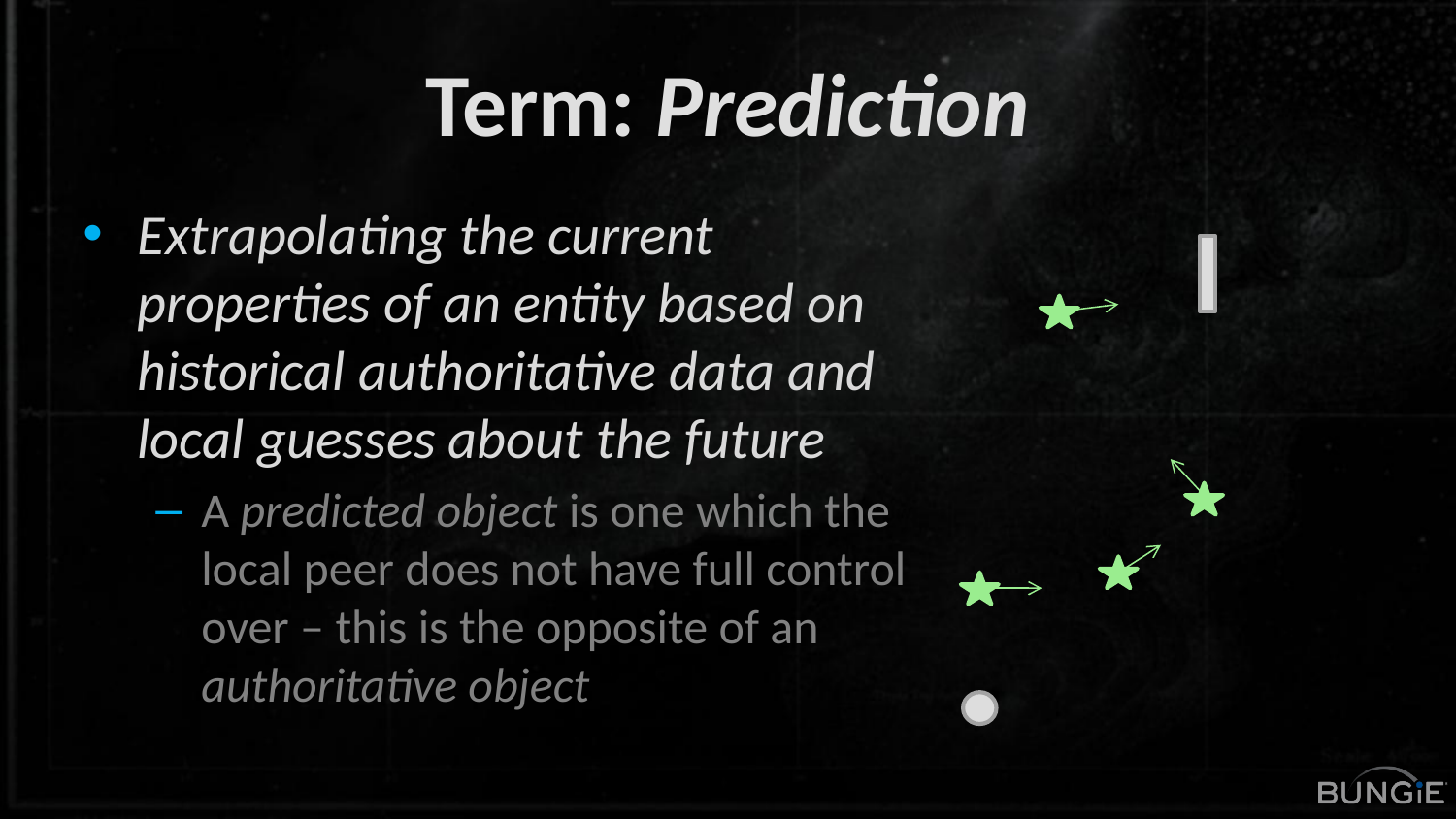

# Term: Prediction
Extrapolating the current properties of an entity based on historical authoritative data and local guesses about the future
A predicted object is one which the local peer does not have full control over – this is the opposite of an authoritative object